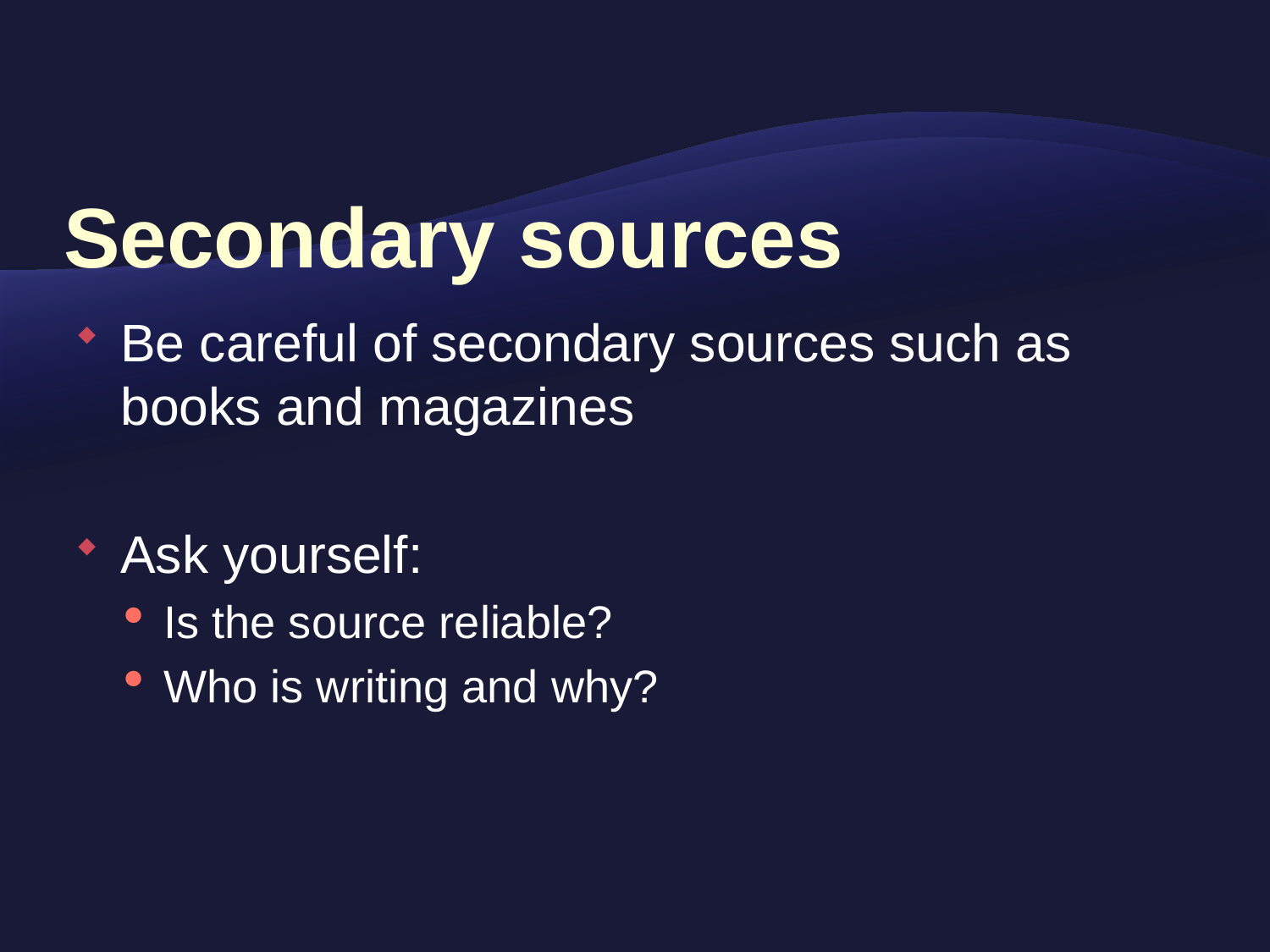

# Secondary sources
Be careful of secondary sources such as books and magazines

Ask yourself:
Is the source reliable?
Who is writing and why?